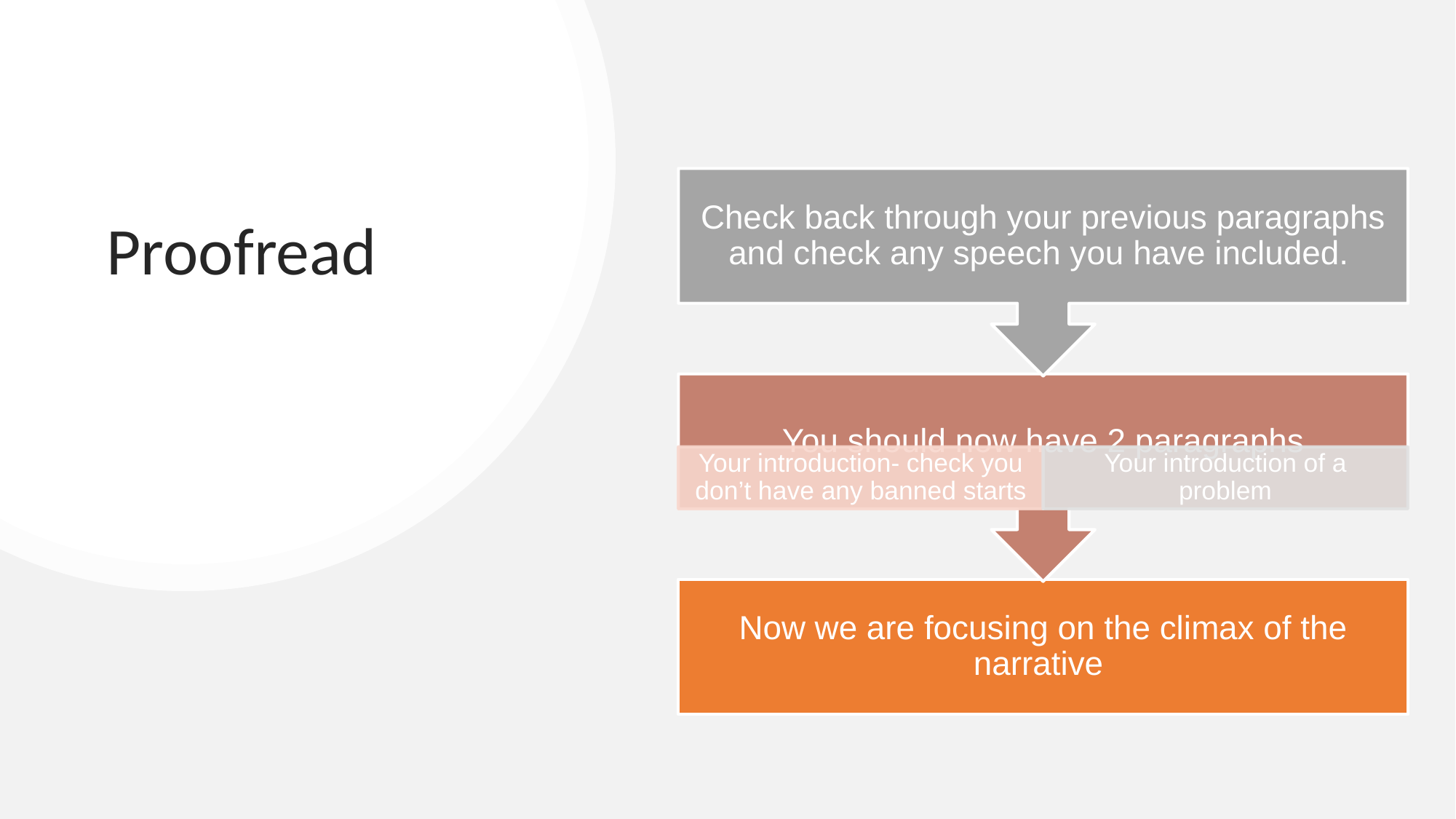

# Proofread
Now we are focusing on the climax of the narrative
You should now have 2 paragraphs
Your introduction- check you don’t have any banned starts
Your introduction of a problem
Check back through your previous paragraphs and check any speech you have included.